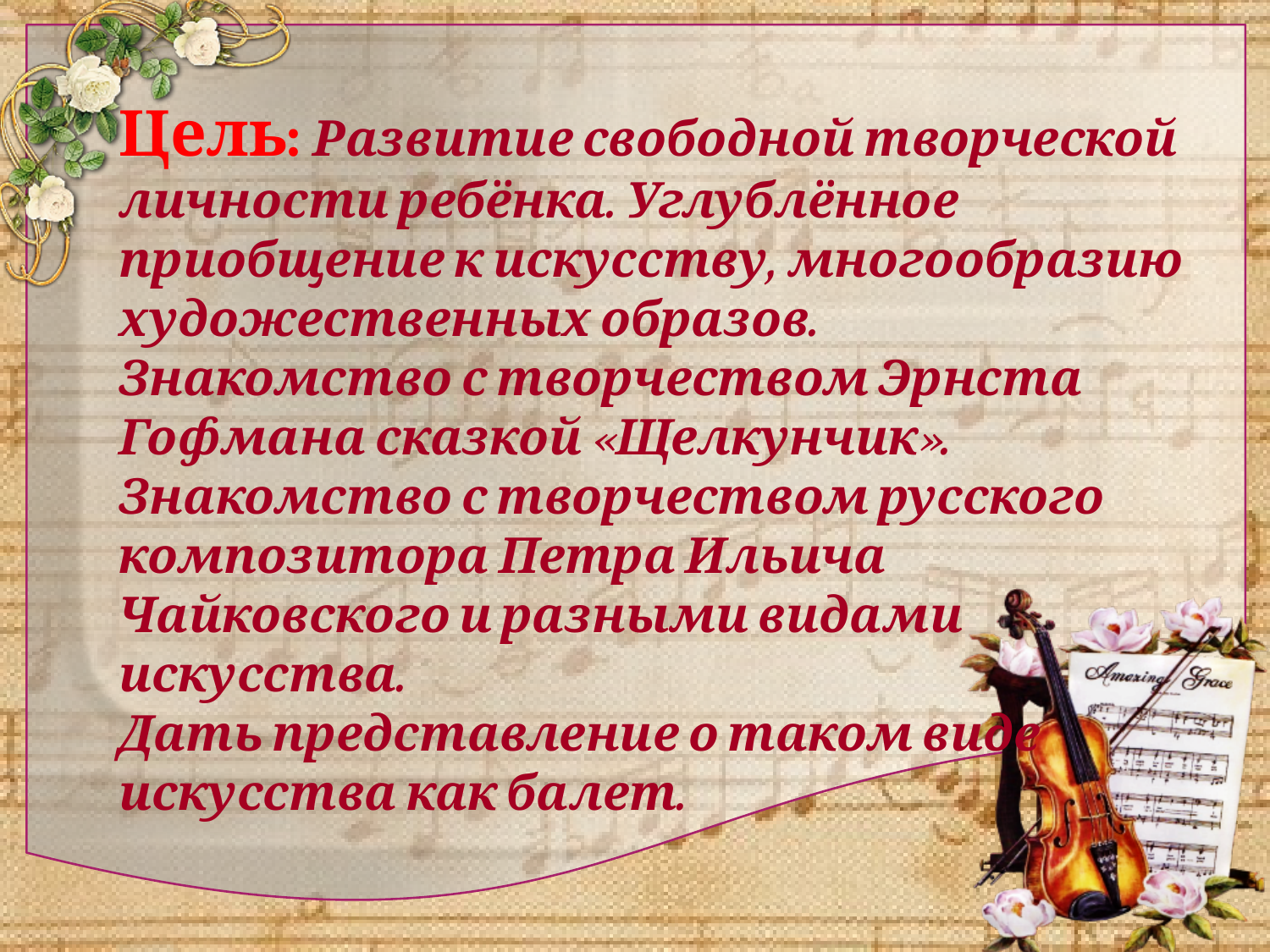

Цель: Развитие свободной творческой личности ребёнка. Углублённое приобщение к искусству, многообразию художественных образов.
Знакомство с творчеством Эрнста Гофмана сказкой «Щелкунчик».
Знакомство с творчеством русского композитора Петра Ильича Чайковского и разными видами искусства.
Дать представление о таком виде
искусства как балет.